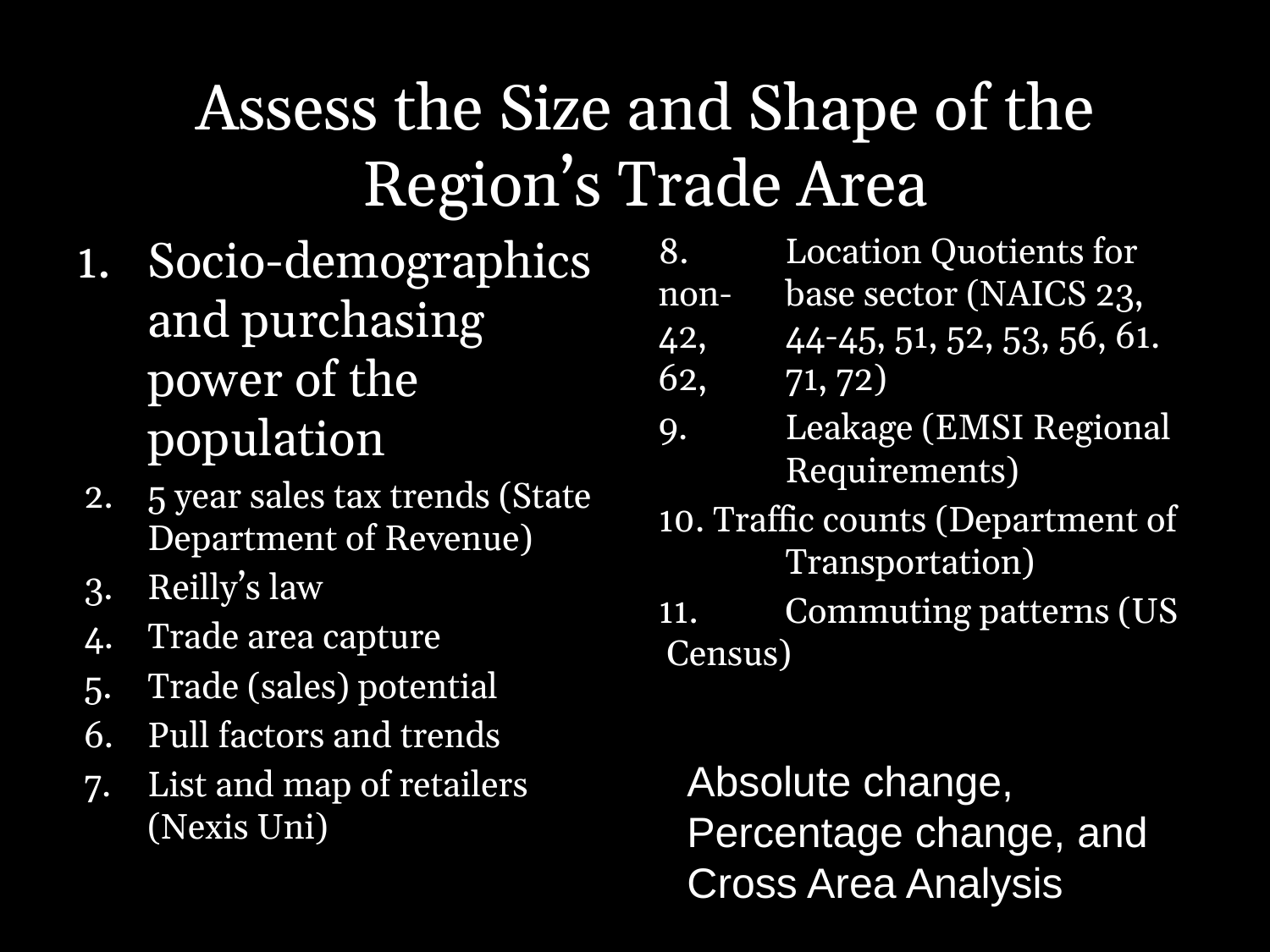

# Assess the Size and Shape of the Region’s Trade Area
Socio-demographics and purchasing power of the population
5 year sales tax trends (State Department of Revenue)
Reilly’s law
Trade area capture
Trade (sales) potential
Pull factors and trends
List and map of retailers (Nexis Uni)

8. 	Location Quotients for non-	base sector (NAICS 23, 42, 	44-45, 51, 52, 53, 56, 61. 62, 	71, 72)
9.	Leakage (EMSI Regional 	Requirements)
10. Traffic counts (Department of 	Transportation)
11. 	Commuting patterns (US   Census)

Absolute change, Percentage change, and Cross Area Analysis